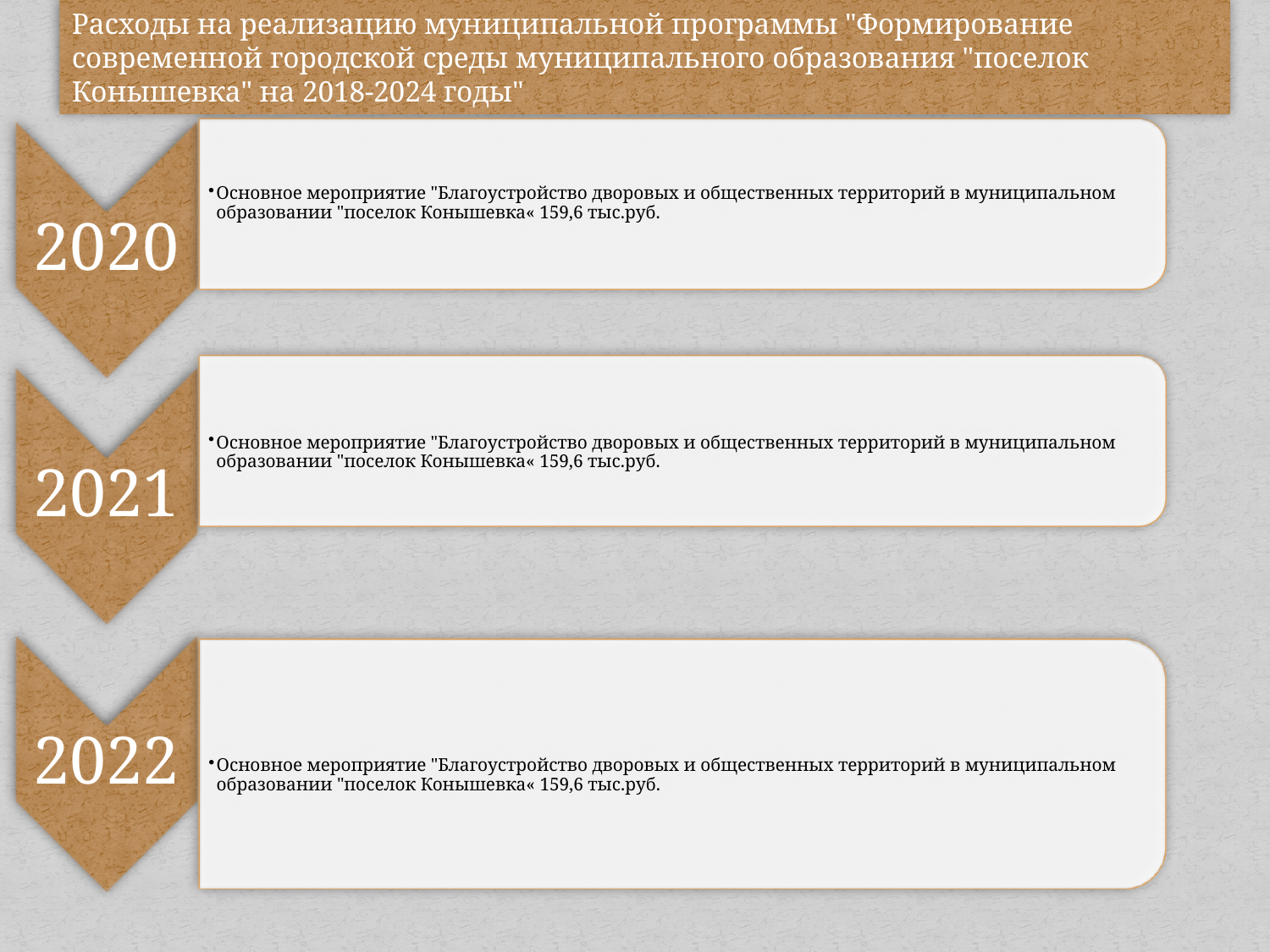

Расходы на реализацию муниципальной программы "Формирование современной городской среды муниципального образования "поселок Конышевка" на 2018-2024 годы"
2020
Основное мероприятие "Благоустройство дворовых и общественных территорий в муниципальном образовании "поселок Конышевка« 159,6 тыс.руб.
2021

Основное мероприятие "Благоустройство дворовых и общественных территорий в муниципальном образовании "поселок Конышевка« 159,6 тыс.руб.
2022

Основное мероприятие "Благоустройство дворовых и общественных территорий в муниципальном образовании "поселок Конышевка« 159,6 тыс.руб.